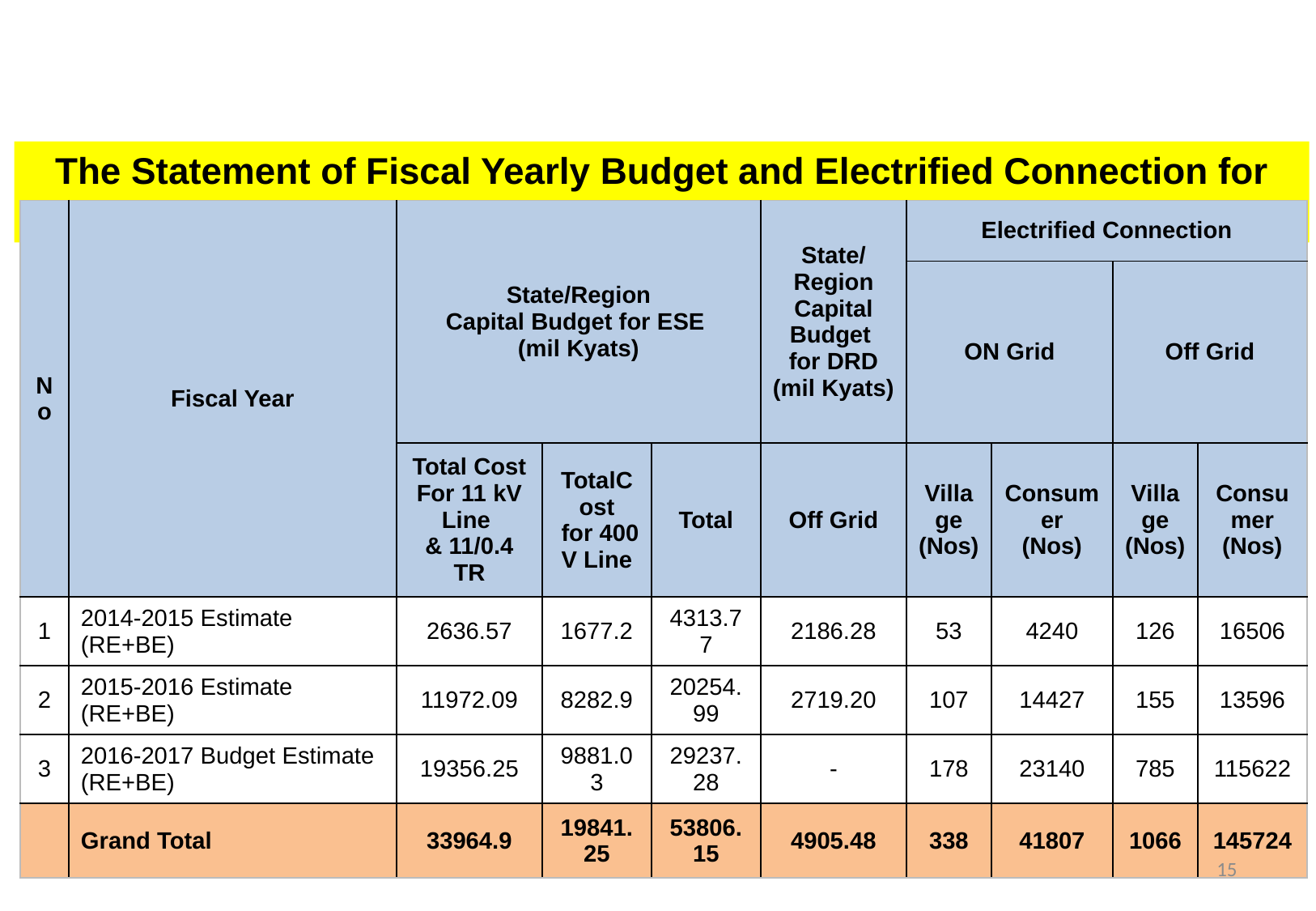

The Statement of Fiscal Yearly Budget and Electrified Connection for Rakhing State
| No | Fiscal Year | State/Region Capital Budget for ESE (mil Kyats) |  |  | State/Region Capital Budget for DRD (mil Kyats) | Electrified Connection |  |  |  |
| --- | --- | --- | --- | --- | --- | --- | --- | --- | --- |
|  |  |  |  |  |  | ON Grid |  | Off Grid |  |
|  |  | Total Cost For 11 kV Line & 11/0.4 TR | TotalCost for 400 V Line | Total | Off Grid | Village (Nos) | Consumer (Nos) | Village (Nos) | Consumer (Nos) |
| 1 | 2014-2015 Estimate (RE+BE) | 2636.57 | 1677.2 | 4313.77 | 2186.28 | 53 | 4240 | 126 | 16506 |
| 2 | 2015-2016 Estimate (RE+BE) | 11972.09 | 8282.9 | 20254.99 | 2719.20 | 107 | 14427 | 155 | 13596 |
| 3 | 2016-2017 Budget Estimate (RE+BE) | 19356.25 | 9881.03 | 29237.28 | - | 178 | 23140 | 785 | 115622 |
|  | Grand Total | 33964.9 | 19841.25 | 53806.15 | 4905.48 | 338 | 41807 | 1066 | 145724 |
15